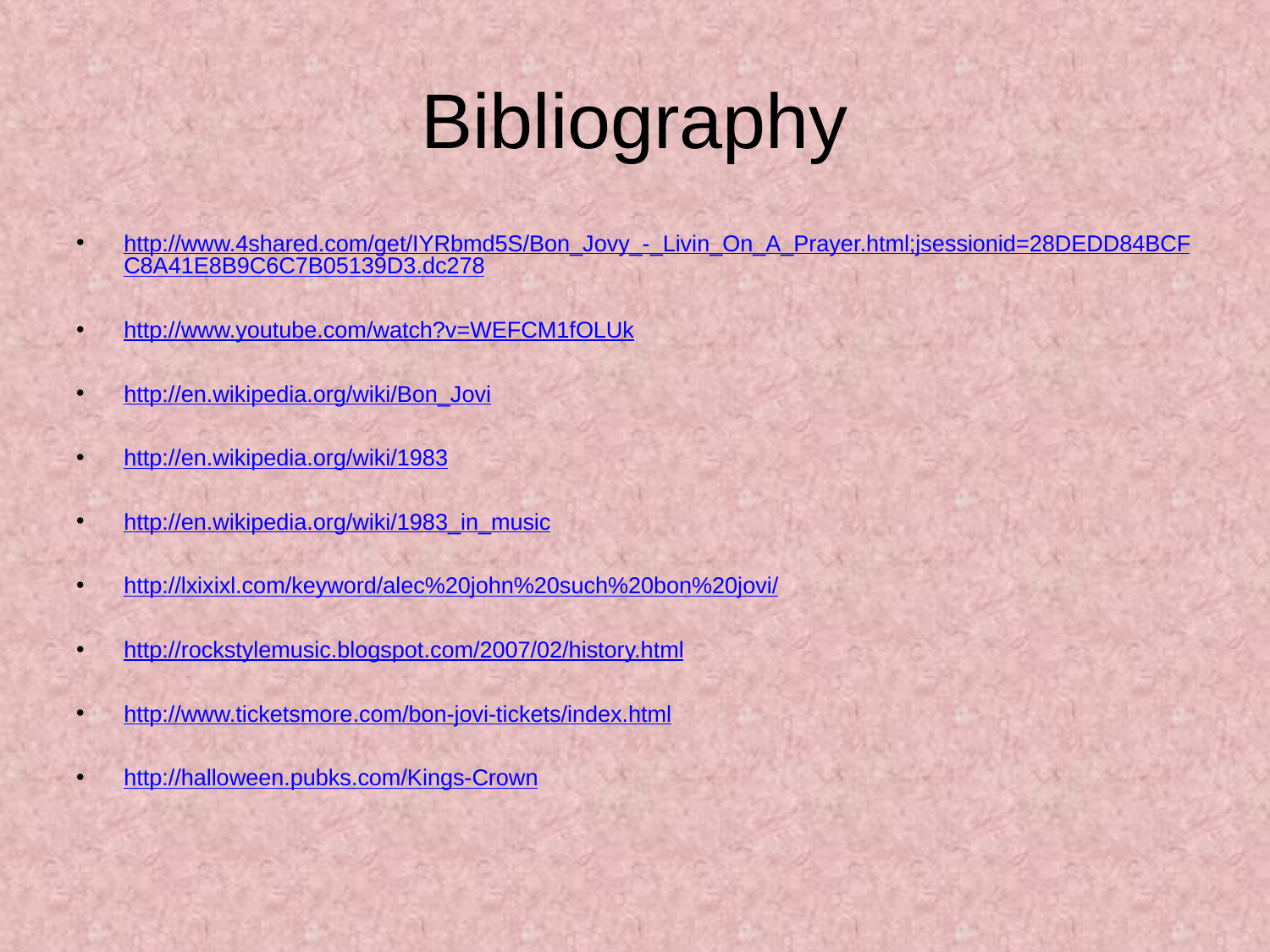

# Bibliography
http://www.4shared.com/get/IYRbmd5S/Bon_Jovy_-_Livin_On_A_Prayer.html;jsessionid=28DEDD84BCFC8A41E8B9C6C7B05139D3.dc278

http://www.youtube.com/watch?v=WEFCM1fOLUk

http://en.wikipedia.org/wiki/Bon_Jovi

http://en.wikipedia.org/wiki/1983

http://en.wikipedia.org/wiki/1983_in_music

http://lxixixl.com/keyword/alec%20john%20such%20bon%20jovi/

http://rockstylemusic.blogspot.com/2007/02/history.html

http://www.ticketsmore.com/bon-jovi-tickets/index.html

http://halloween.pubks.com/Kings-Crown